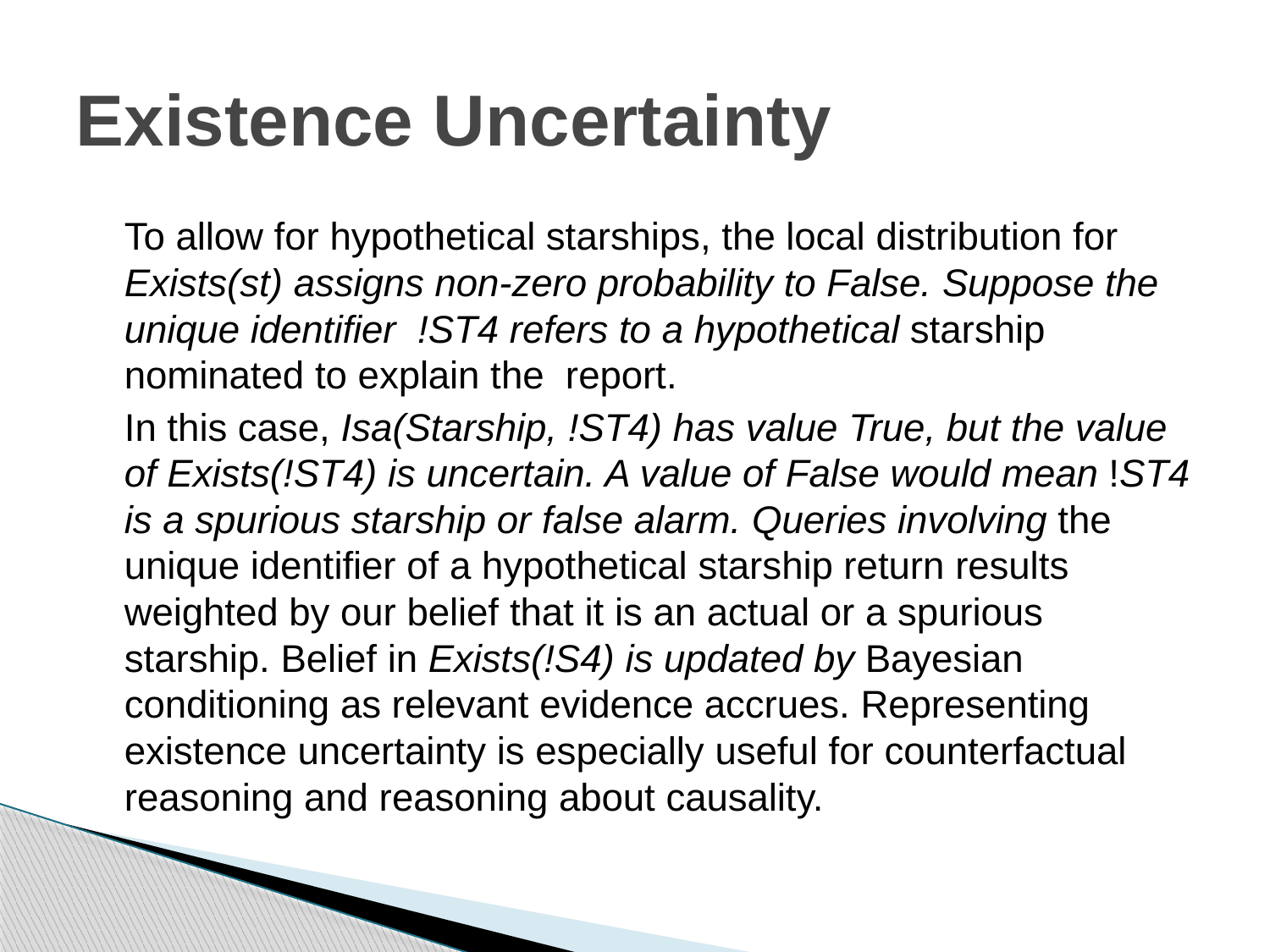

# Existence Uncertainty
	To allow for hypothetical starships, the local distribution for Exists(st) assigns non-zero probability to False. Suppose the unique identifier  !ST4 refers to a hypothetical starship nominated to explain the  report.
	In this case, Isa(Starship, !ST4) has value True, but the value of Exists(!ST4) is uncertain. A value of False would mean !ST4 is a spurious starship or false alarm. Queries involving the unique identifier of a hypothetical starship return results weighted by our belief that it is an actual or a spurious starship. Belief in Exists(!S4) is updated by Bayesian conditioning as relevant evidence accrues. Representing existence uncertainty is especially useful for counterfactual reasoning and reasoning about causality.